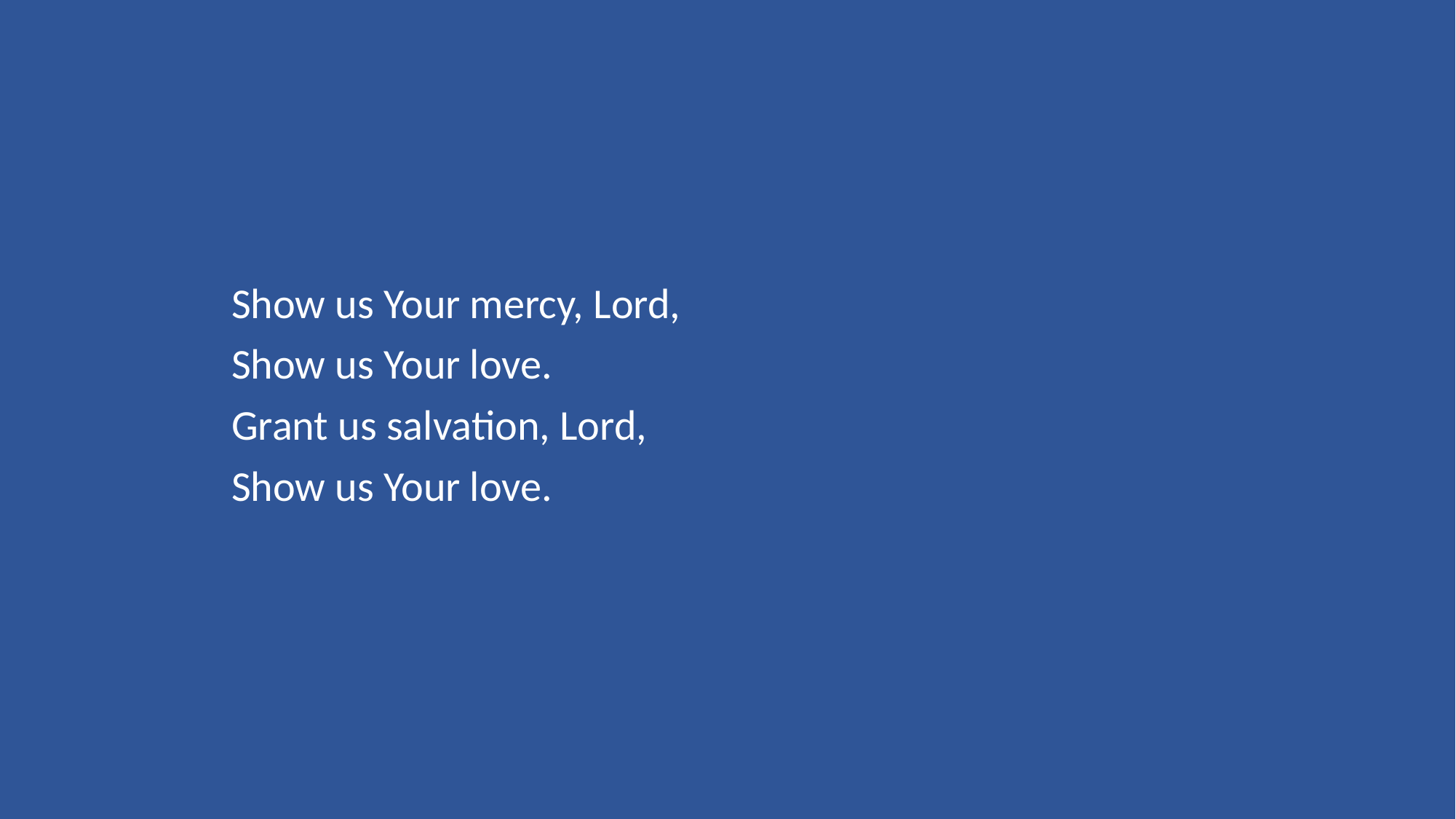

Show us Your mercy, Lord,
Show us Your love.
Grant us salvation, Lord,
Show us Your love.